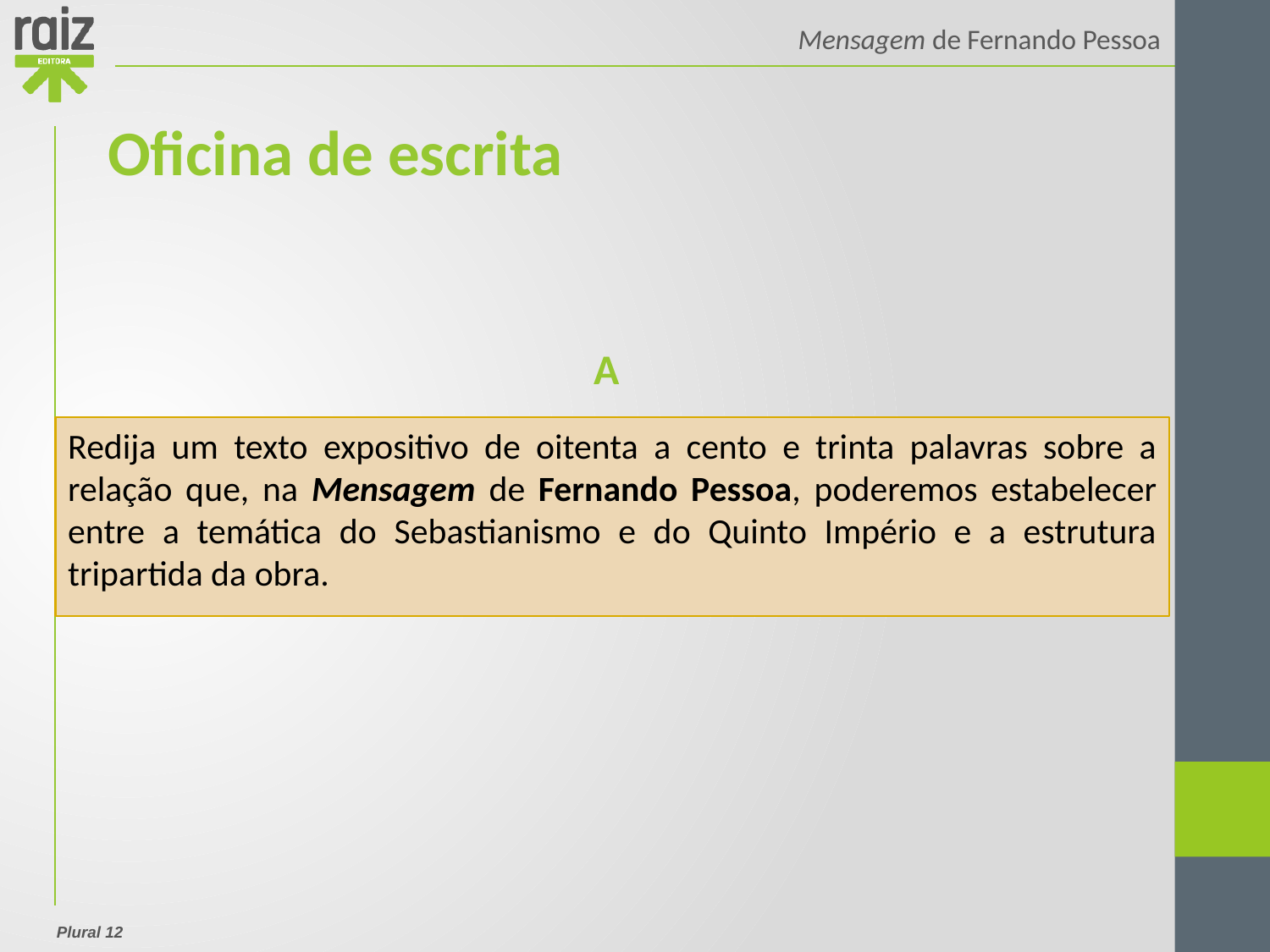

Oficina de escrita
A
Redija um texto expositivo de oitenta a cento e trinta palavras sobre a relação que, na Mensagem de Fernando Pessoa, poderemos estabelecer entre a temática do Sebastianismo e do Quinto Império e a estrutura tripartida da obra.